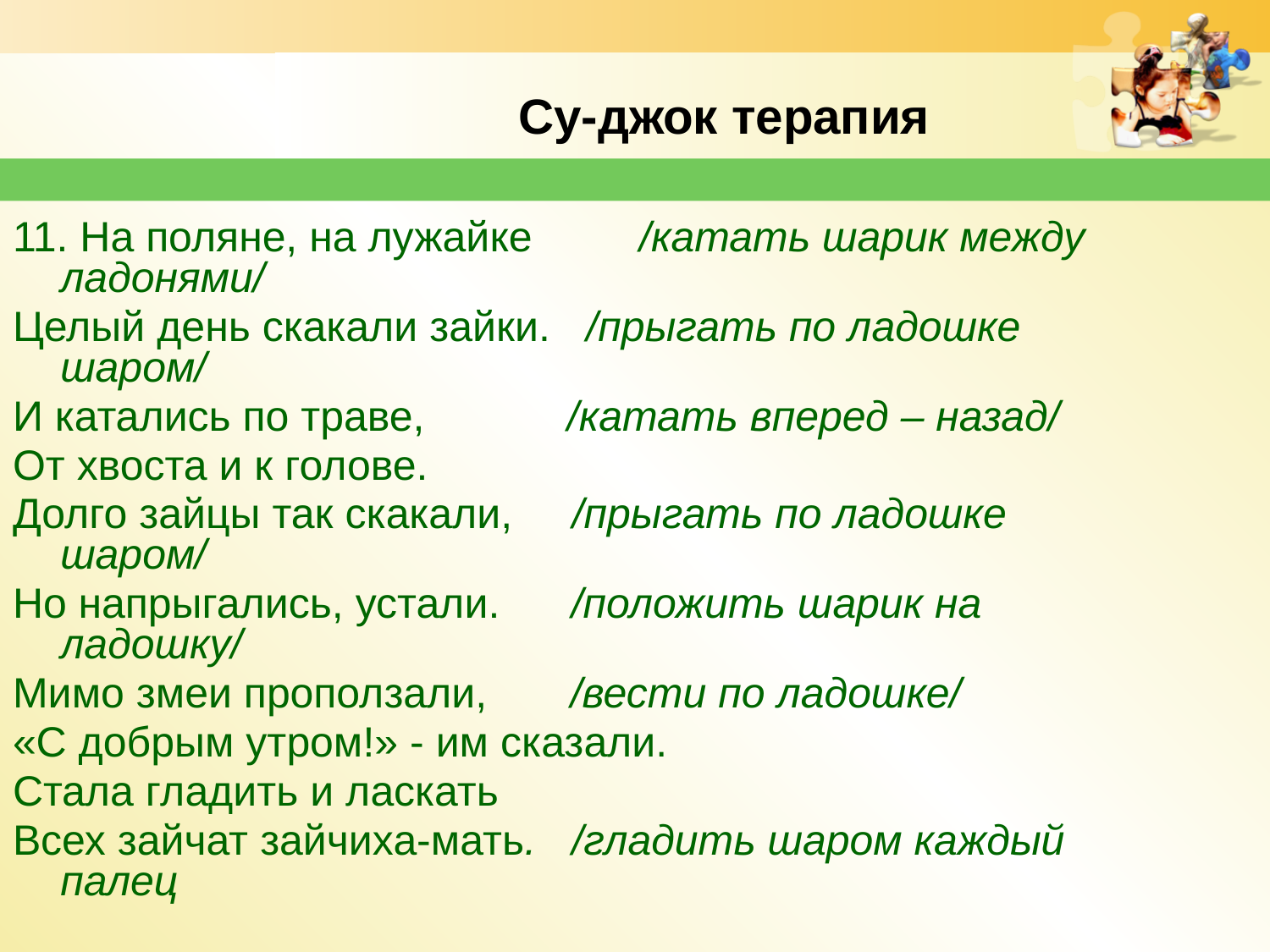

Су-джок терапия
11. На поляне, на лужайке         /катать шарик между ладонями/
Целый день скакали зайки.   /прыгать по ладошке шаром/
И катались по траве,            /катать вперед – назад/
От хвоста и к голове.
Долго зайцы так скакали,     /прыгать по ладошке шаром/
Но напрыгались, устали.      /положить шарик на ладошку/
Мимо змеи проползали,       /вести по ладошке/
«С добрым утром!» - им сказали.
Стала гладить и ласкать
Всех зайчат зайчиха-мать.   /гладить шаром каждый палец